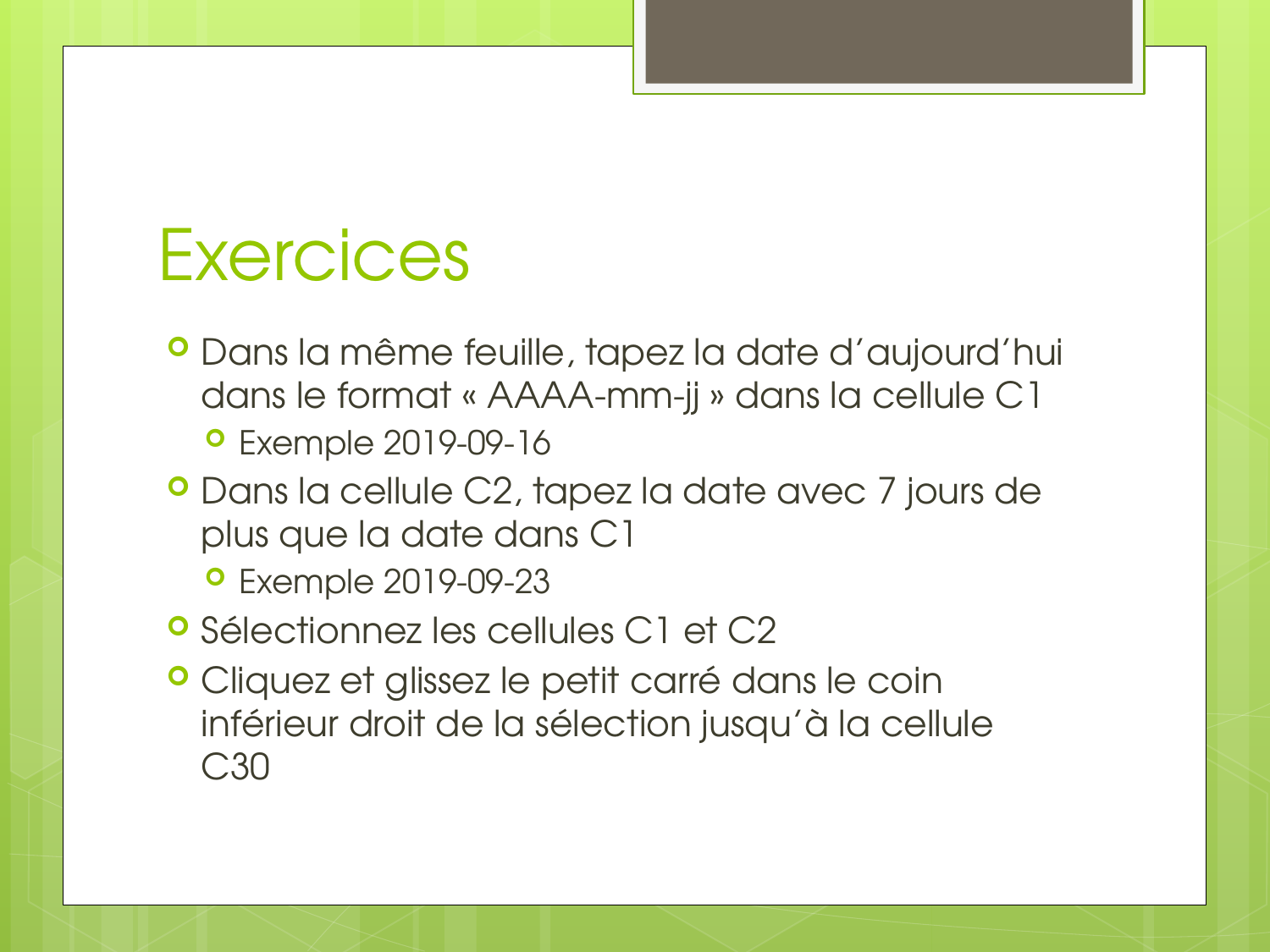

# Exercices
Dans la même feuille, tapez la date d’aujourd’hui dans le format « AAAA-mm-jj » dans la cellule C1
Exemple 2019-09-16
Dans la cellule C2, tapez la date avec 7 jours de plus que la date dans C1
Exemple 2019-09-23
Sélectionnez les cellules C1 et C2
Cliquez et glissez le petit carré dans le coin inférieur droit de la sélection jusqu’à la cellule C30